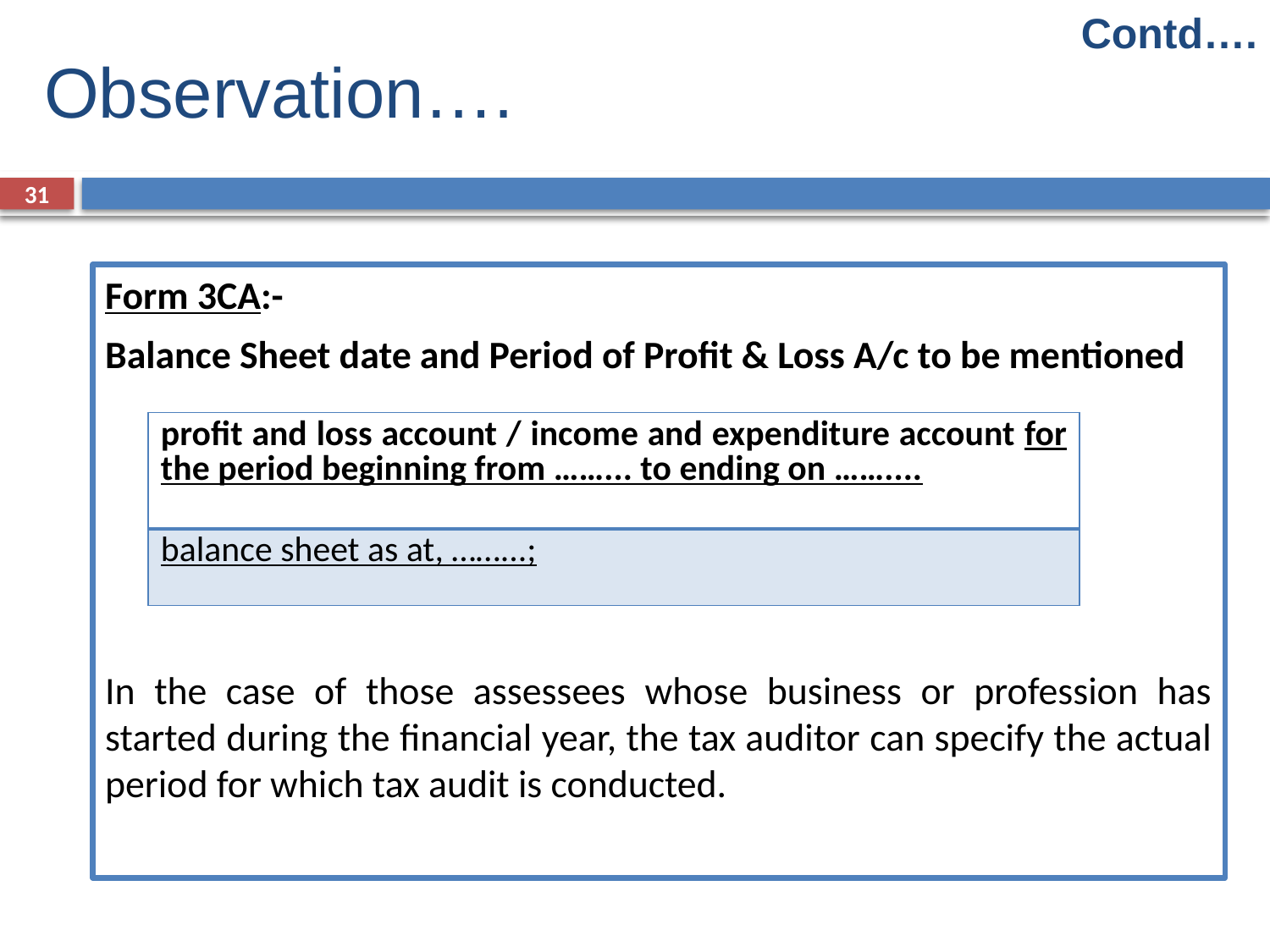

Contd….
# Observation….
31
Form 3CA:-
Balance Sheet date and Period of Profit & Loss A/c to be mentioned

In the case of those assessees whose business or profession has started during the financial year, the tax auditor can specify the actual period for which tax audit is conducted.
| profit and loss account / income and expenditure account for the period beginning from ……... to ending on …….... |
| --- |
| balance sheet as at, ……...; |